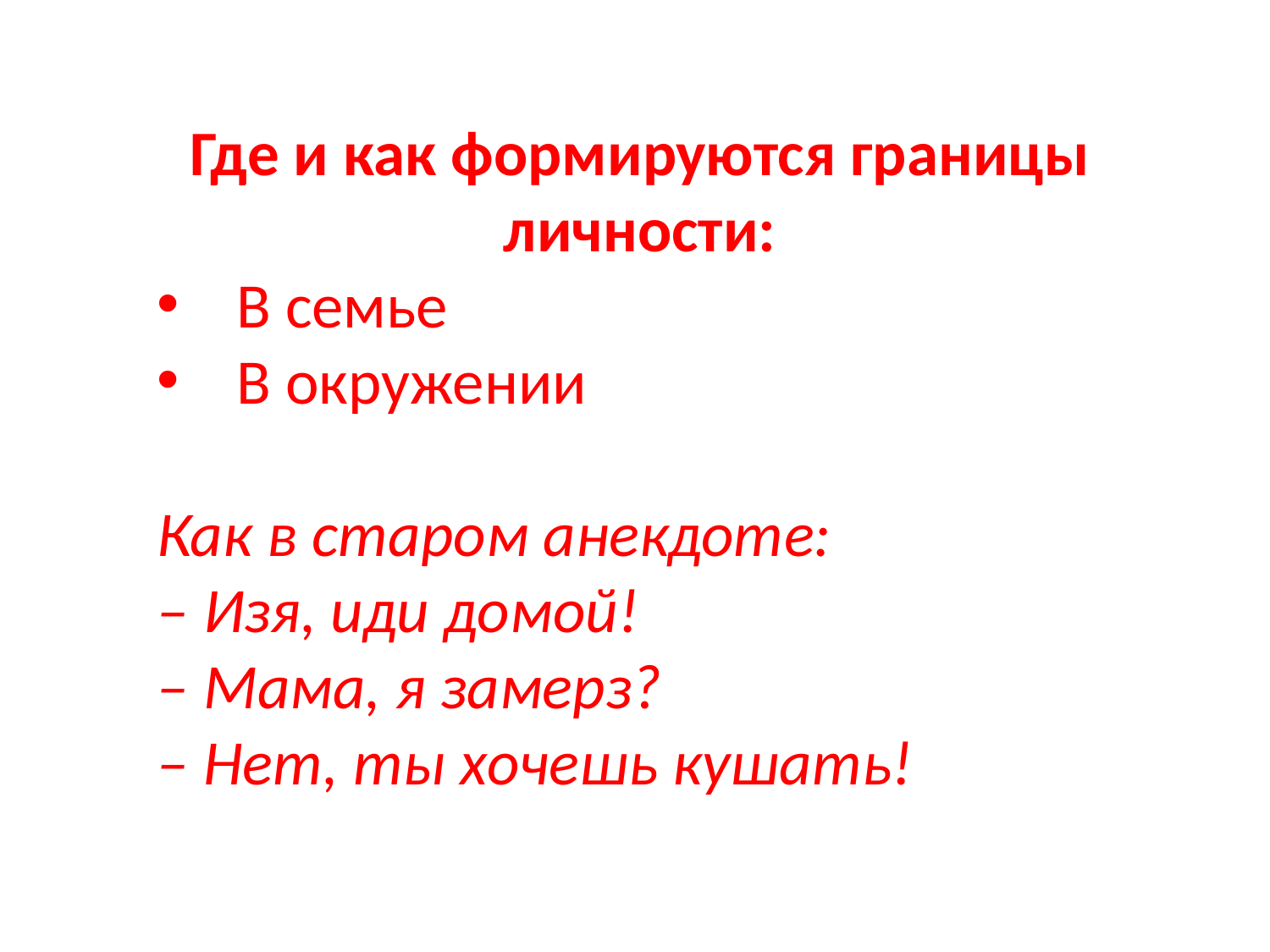

Где и как формируются границы личности:
В семье
В окружении

Как в старом анекдоте:
– Изя, иди домой!
– Мама, я замерз?
– Нет, ты хочешь кушать!